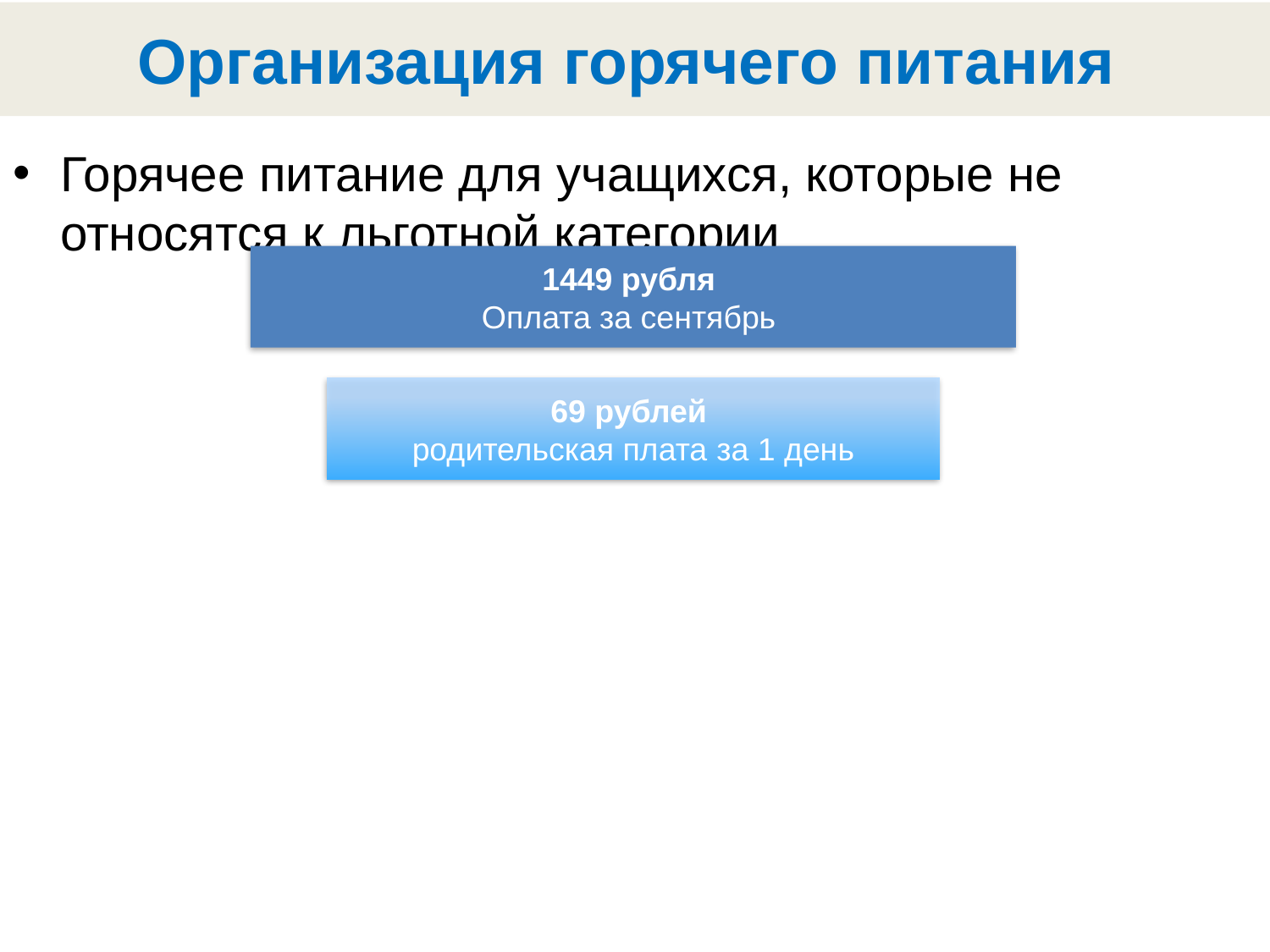

# Организация горячего питания
Горячее питание для учащихся, которые не относятся к льготной категории

69 рублей
родительская плата за 1 день
1449 рубля
Оплата за сентябрь